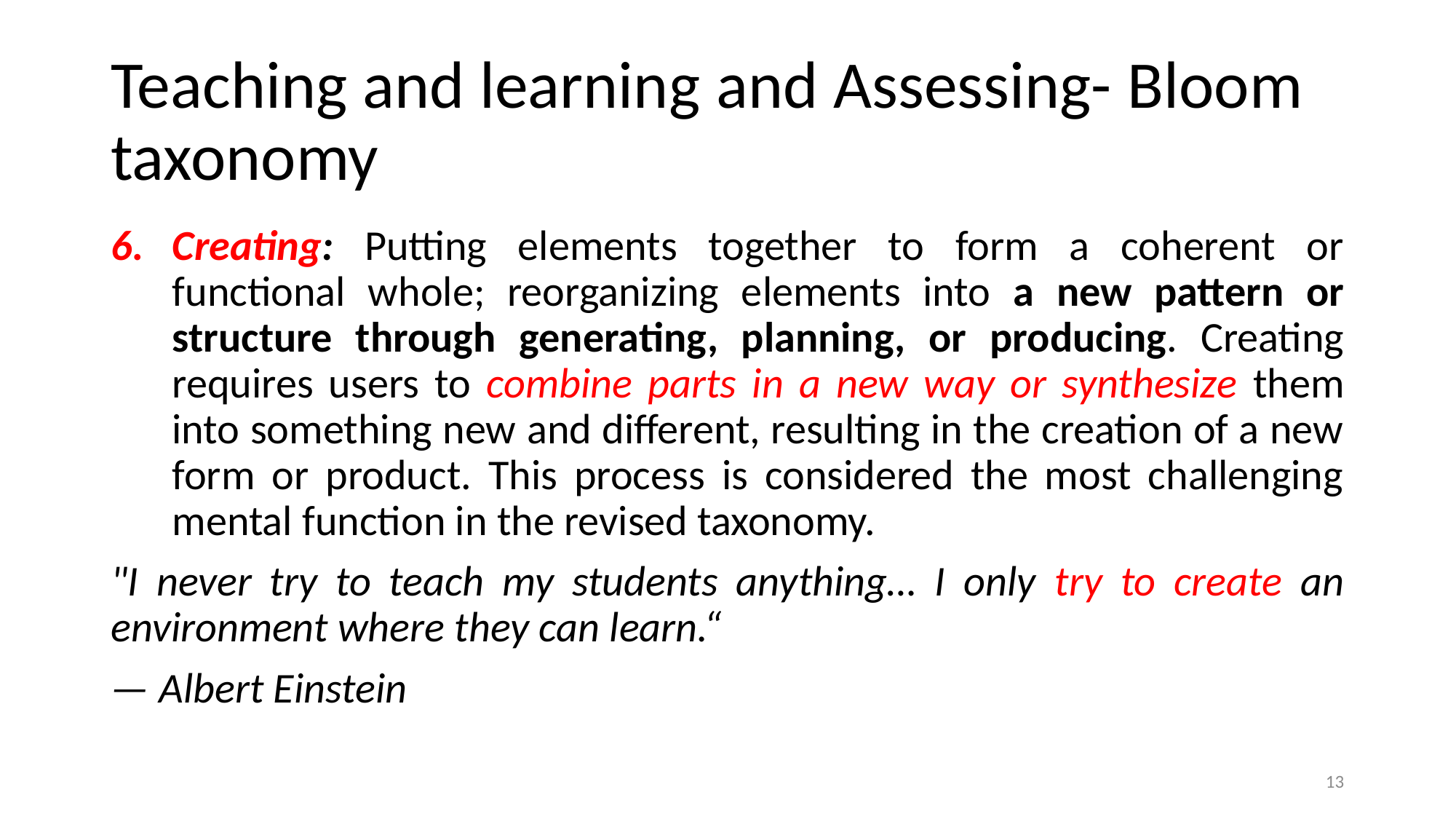

# Teaching and learning and Assessing- Bloom taxonomy
Creating: Putting elements together to form a coherent or functional whole; reorganizing elements into a new pattern or structure through generating, planning, or producing. Creating requires users to combine parts in a new way or synthesize them into something new and different, resulting in the creation of a new form or product. This process is considered the most challenging mental function in the revised taxonomy.
"I never try to teach my students anything… I only try to create an environment where they can learn.“
— Albert Einstein
13